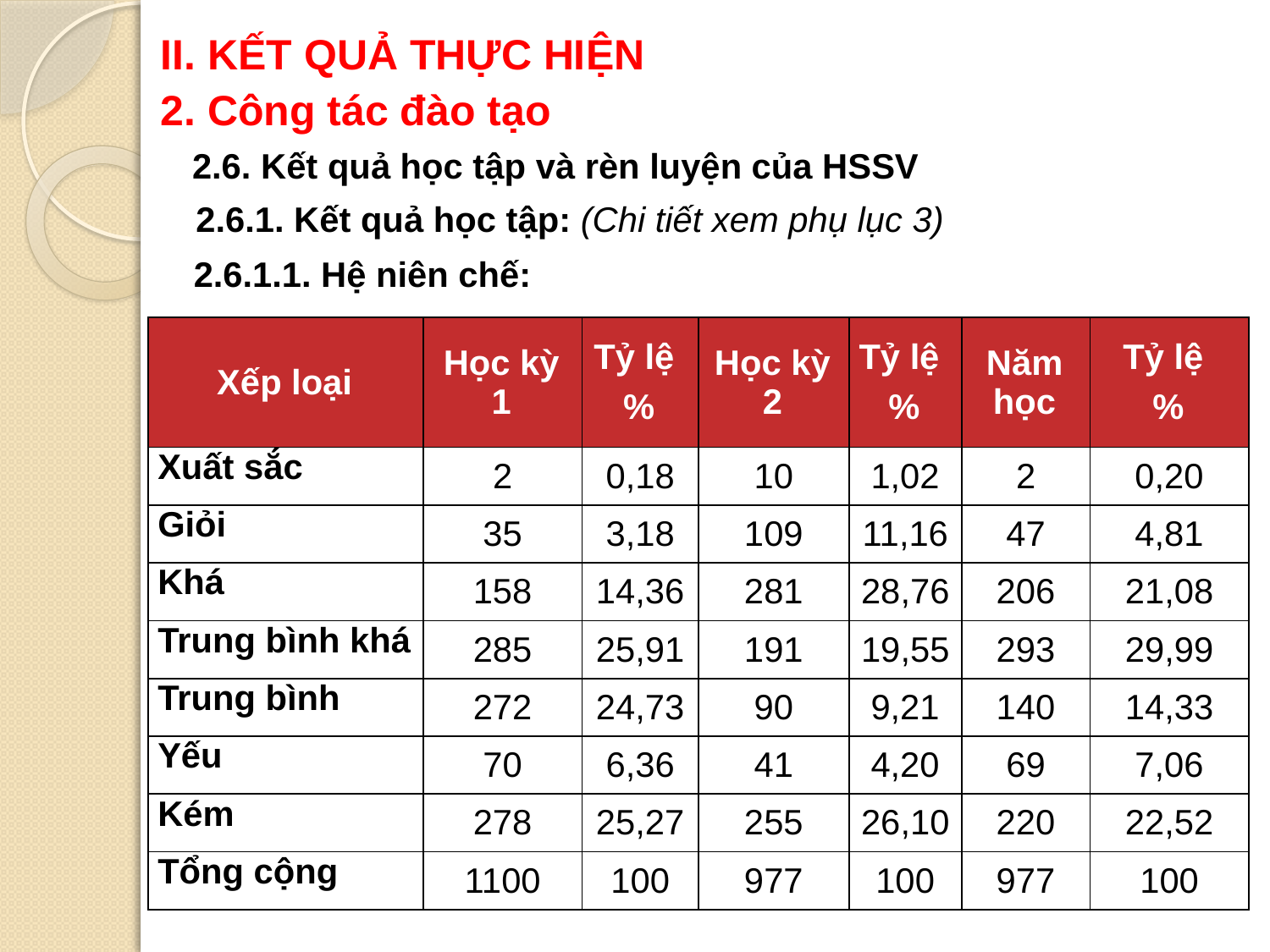

II. KẾT QUẢ THỰC HIỆN
2. Công tác đào tạo
2.6. Kết quả học tập và rèn luyện của HSSV
2.6.1. Kết quả học tập: (Chi tiết xem phụ lục 3)
2.6.1.1. Hệ niên chế:
| Xếp loại | Học kỳ 1 | Tỷ lệ % | Học kỳ 2 | Tỷ lệ % | Năm học | Tỷ lệ % |
| --- | --- | --- | --- | --- | --- | --- |
| Xuất sắc | 2 | 0,18 | 10 | 1,02 | 2 | 0,20 |
| Giỏi | 35 | 3,18 | 109 | 11,16 | 47 | 4,81 |
| Khá | 158 | 14,36 | 281 | 28,76 | 206 | 21,08 |
| Trung bình khá | 285 | 25,91 | 191 | 19,55 | 293 | 29,99 |
| Trung bình | 272 | 24,73 | 90 | 9,21 | 140 | 14,33 |
| Yếu | 70 | 6,36 | 41 | 4,20 | 69 | 7,06 |
| Kém | 278 | 25,27 | 255 | 26,10 | 220 | 22,52 |
| Tổng cộng | 1100 | 100 | 977 | 100 | 977 | 100 |